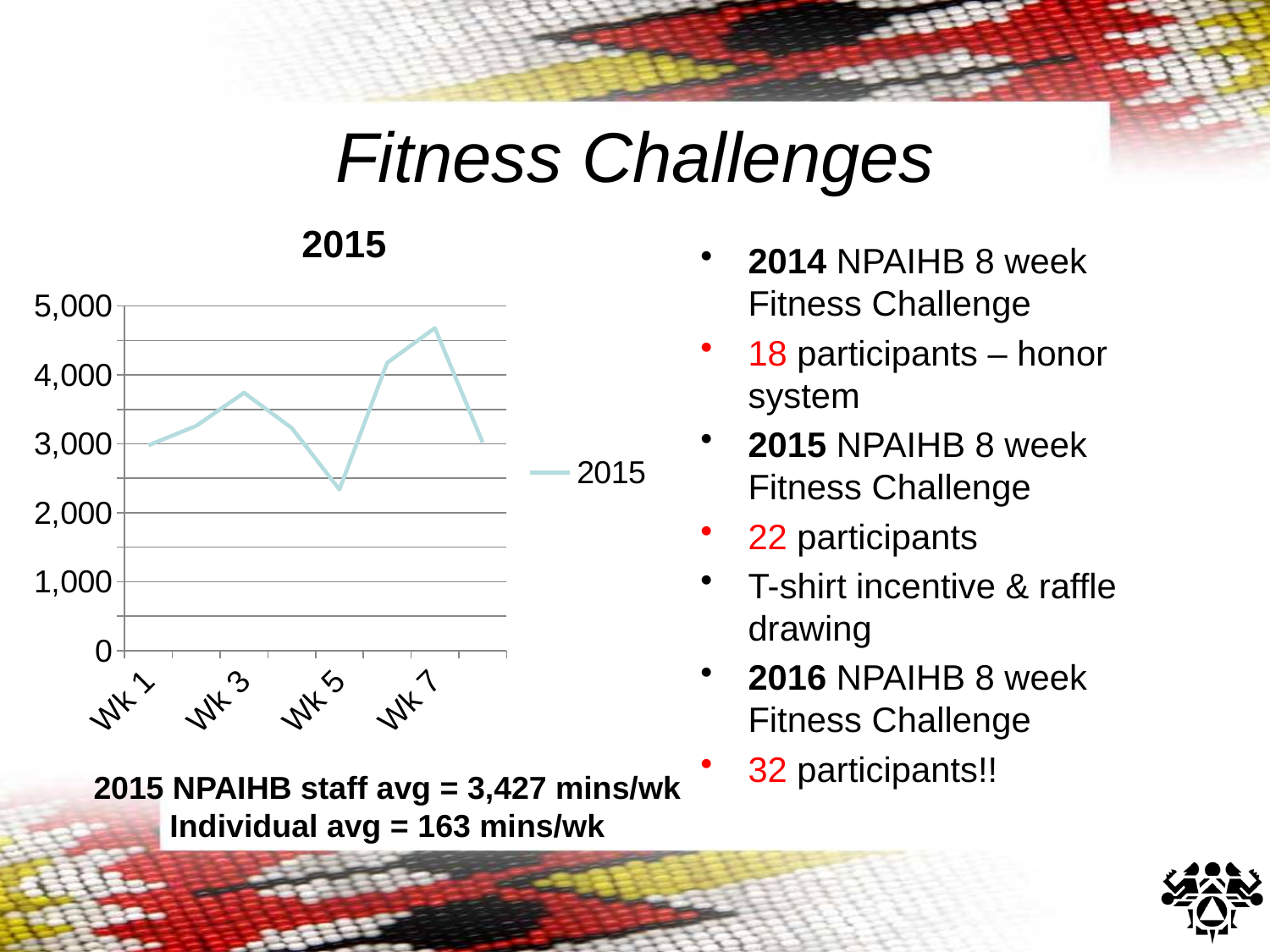

Fitness Challenges

### Chart:

| Category | 2015 |
|---|---|
| Wk 1 | 2979.0 |
| Wk 2 | 3261.0 |
| Wk 3 | 3741.0 |
| Wk 4 | 3230.0 |
| Wk 5 | 2337.0 |
| Wk 6 | 4175.0 |
| Wk 7 | 4680.0 |
| Wk 8  | 3020.0 |
2014 NPAIHB 8 week Fitness Challenge
18 participants – honor system
2015 NPAIHB 8 week Fitness Challenge
22 participants
T-shirt incentive & raffle drawing
2016 NPAIHB 8 week Fitness Challenge
32 participants!!
2015 NPAIHB staff avg = 3,427 mins/wk Individual avg = 163 mins/wk